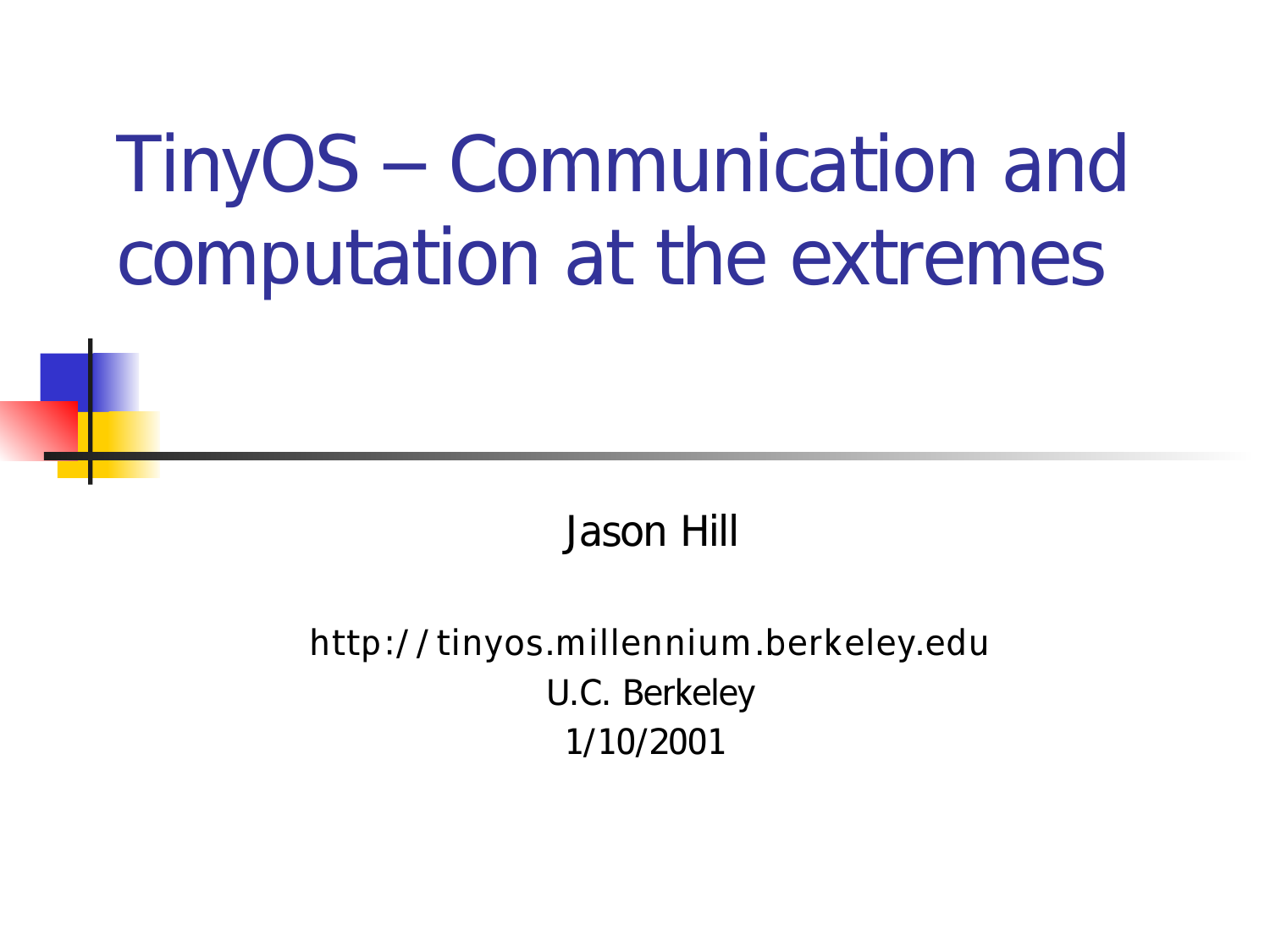

# TinyOS – Communication and computation at the extremes
Jason Hill

http://tinyos.millennium.berkeley.edu
U.C. Berkeley
1/10/2001